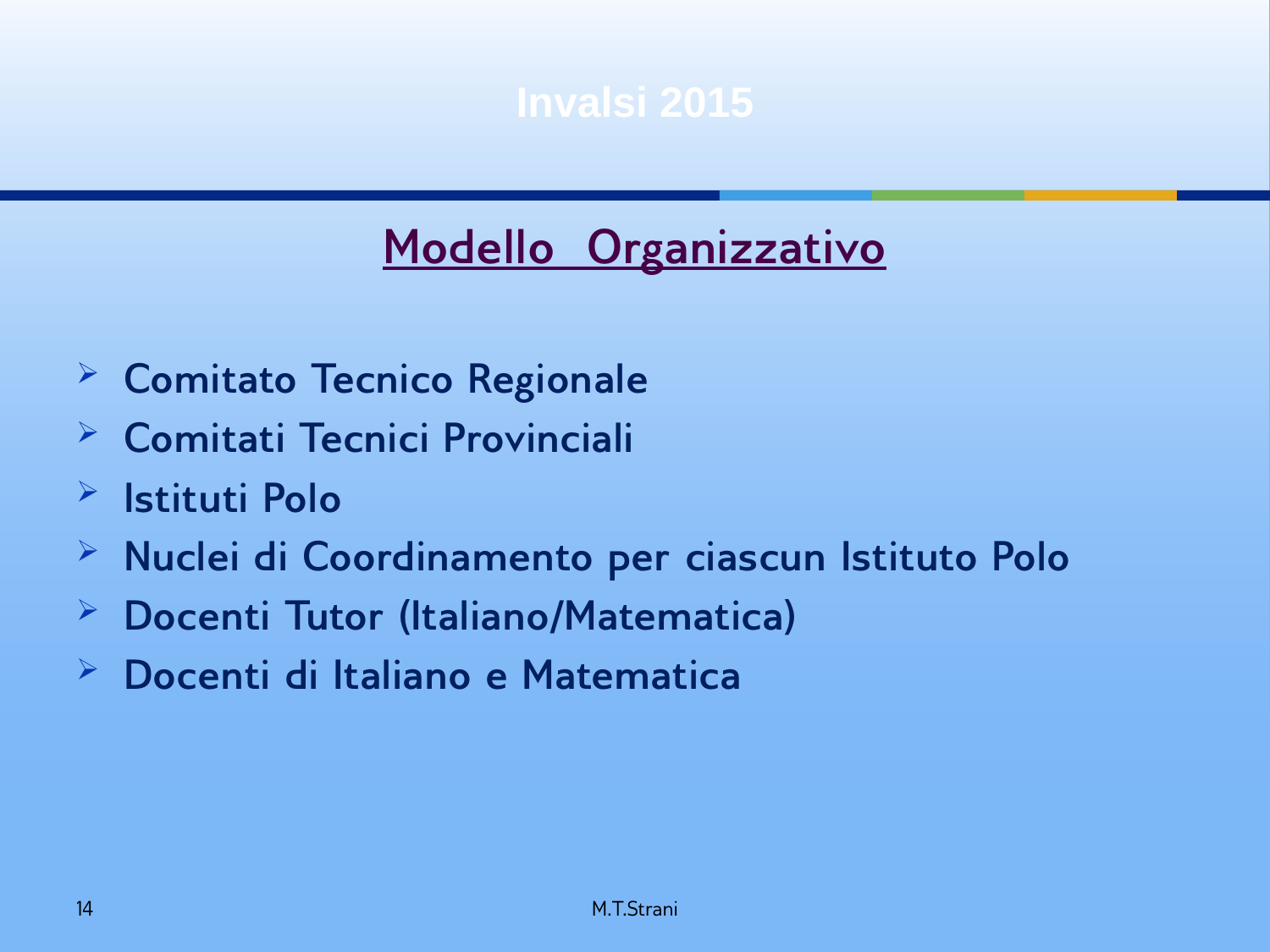

# Invalsi 2015
Modello  Organizzativo

Comitato Tecnico Regionale
Comitati Tecnici Provinciali
Istituti Polo
Nuclei di Coordinamento per ciascun Istituto Polo
Docenti Tutor (Italiano/Matematica)
Docenti di Italiano e Matematica

14
M.T.Strani